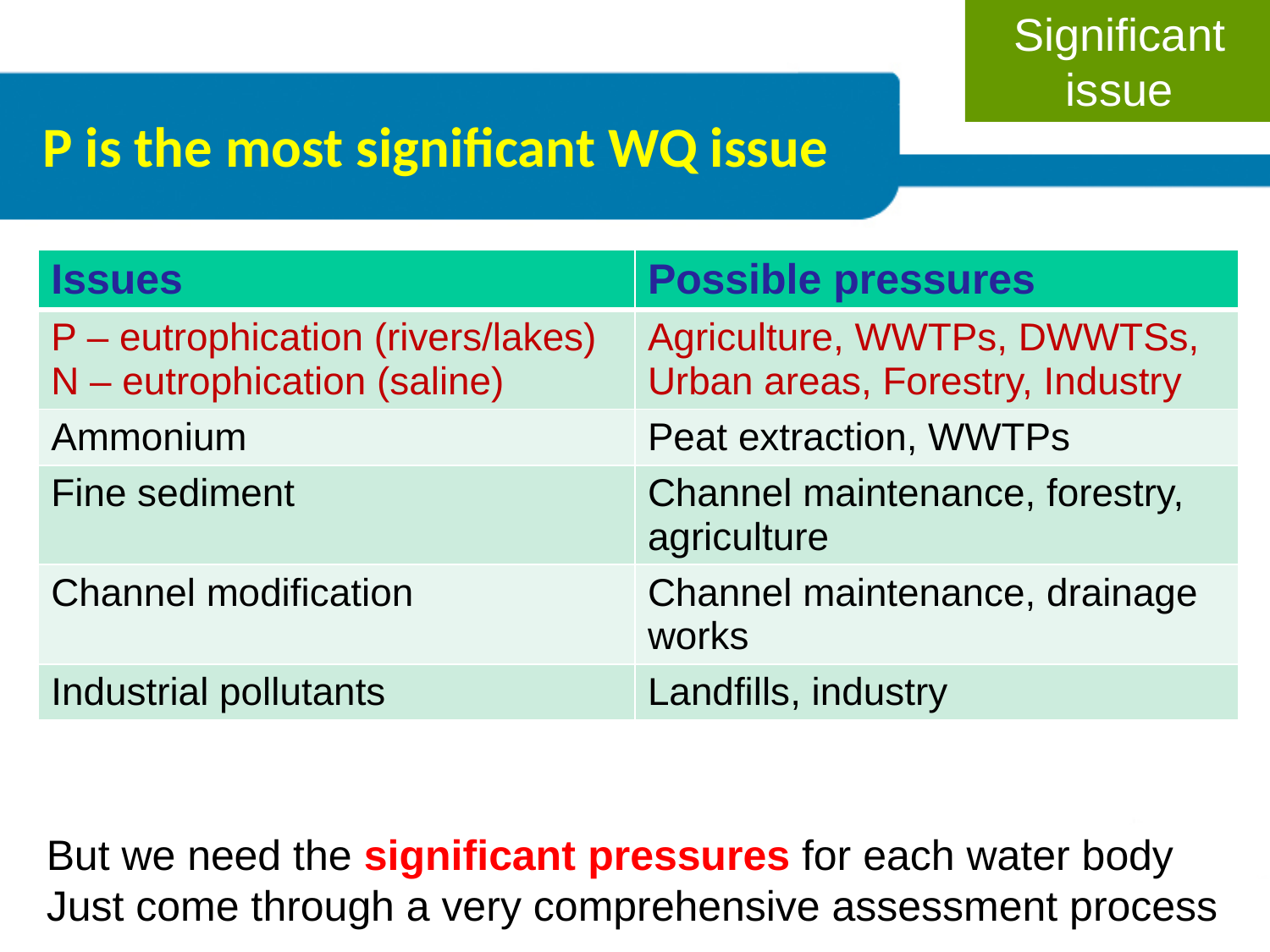

Significant issue
# P is the most significant WQ issue
| Issues | Possible pressures |
| --- | --- |
| P – eutrophication (rivers/lakes) N – eutrophication (saline) | Agriculture, WWTPs, DWWTSs, Urban areas, Forestry, Industry |
| Ammonium | Peat extraction, WWTPs |
| Fine sediment | Channel maintenance, forestry, agriculture |
| Channel modification | Channel maintenance, drainage works |
| Industrial pollutants | Landfills, industry |
But we need the significant pressures for each water body
Just come through a very comprehensive assessment process